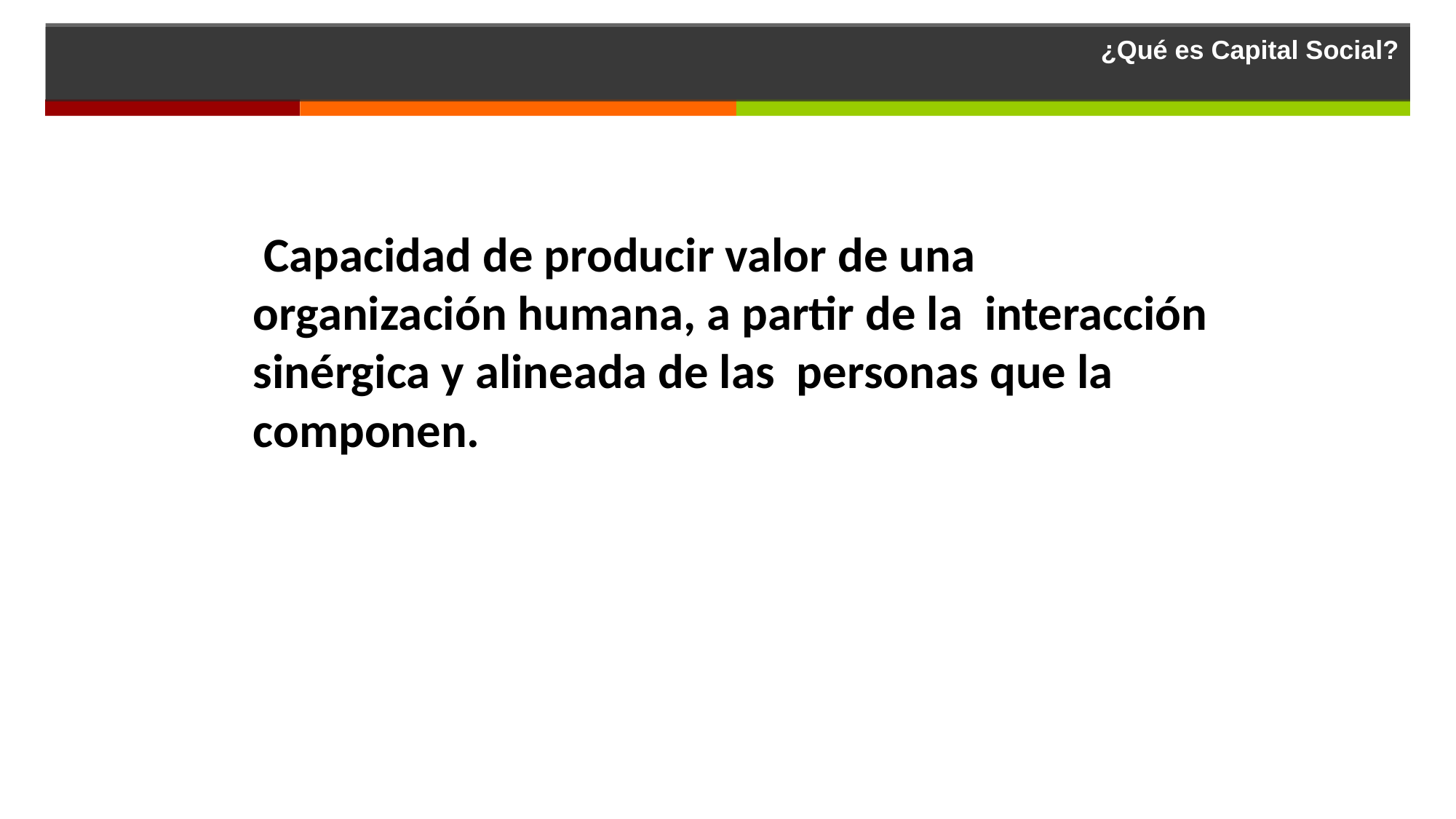

# ¿Qué es Capital Social?

 Capacidad de producir valor de una  organización humana, a partir de la  interacción sinérgica y alineada de las  personas que la componen.